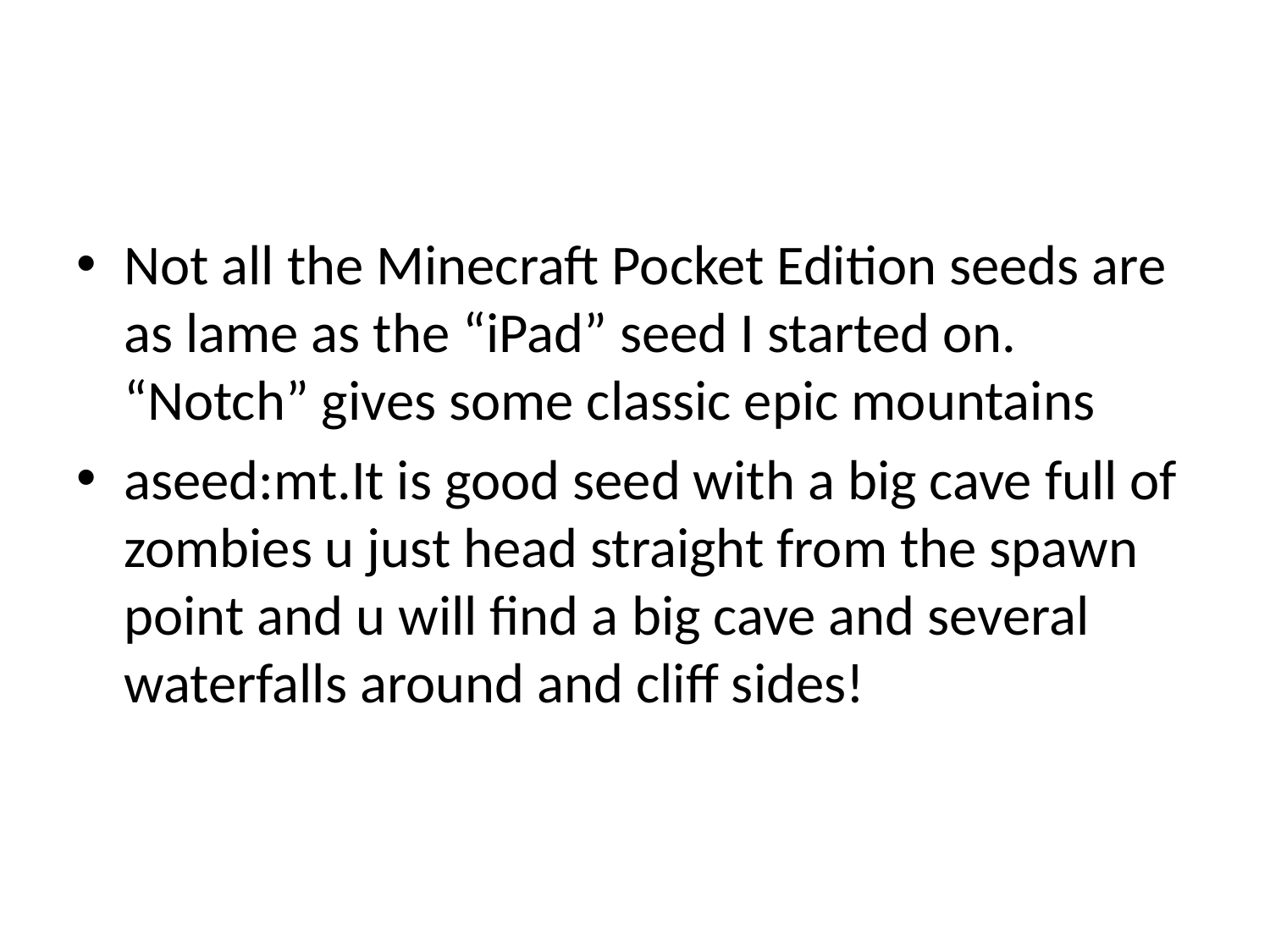

#
Not all the Minecraft Pocket Edition seeds are as lame as the “iPad” seed I started on. “Notch” gives some classic epic mountains
aseed:mt.It is good seed with a big cave full of zombies u just head straight from the spawn point and u will find a big cave and several waterfalls around and cliff sides!